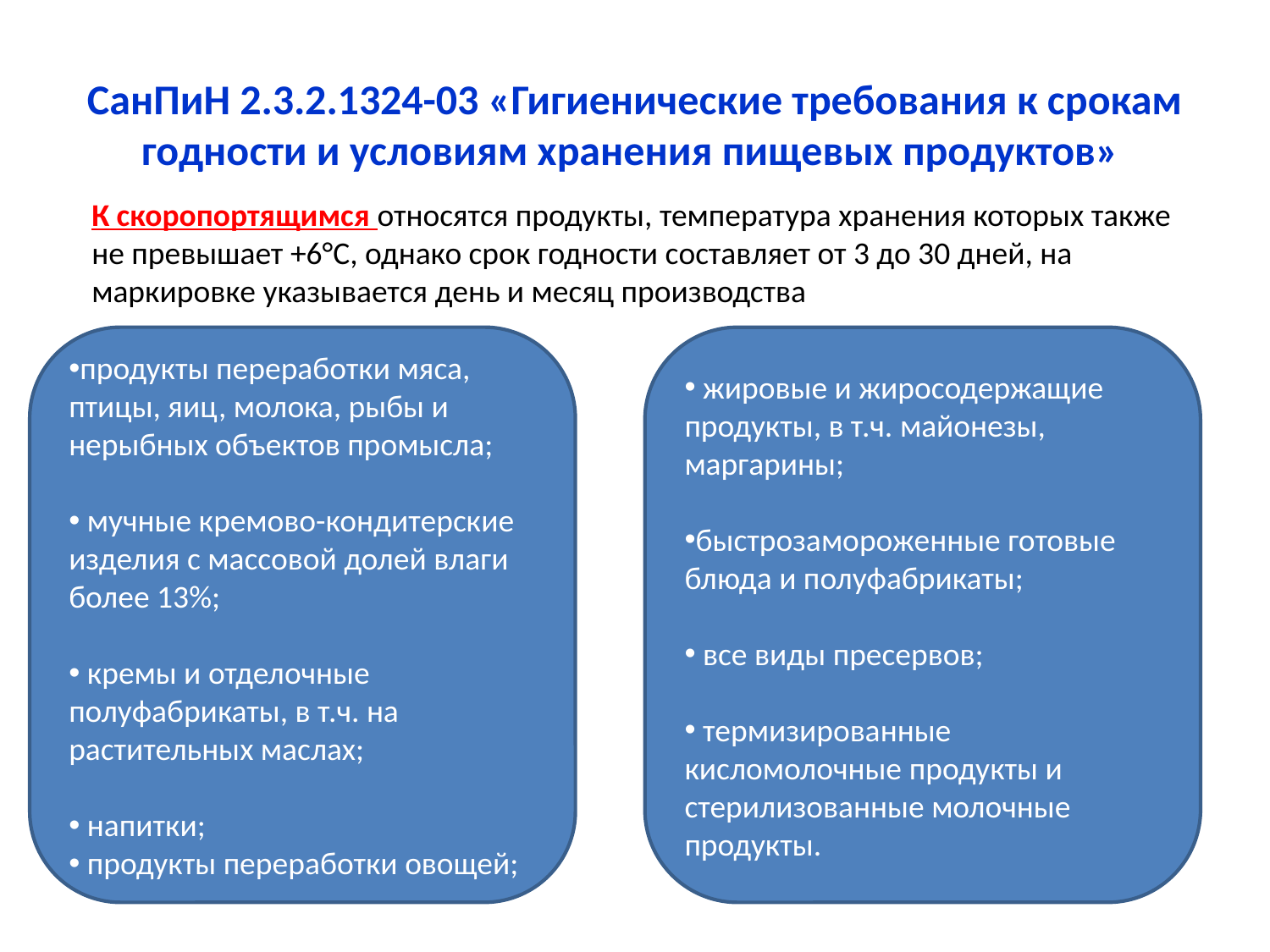

# СанПиН 2.3.2.1324-03 «Гигиенические требования к срокам годности и условиям хранения пищевых продуктов»
К скоропортящимся относятся продукты, температура хранения которых также не превышает +6°С, однако срок годности составляет от 3 до 30 дней, на маркировке указывается день и месяц производства
продукты переработки мяса, птицы, яиц, молока, рыбы и нерыбных объектов промысла;

 мучные кремово-кондитерские изделия с массовой долей влаги более 13%;

 кремы и отделочные полуфабрикаты, в т.ч. на растительных маслах;

 напитки;
 продукты переработки овощей;
 жировые и жиросодержащие продукты, в т.ч. майонезы, маргарины;

быстрозамороженные готовые блюда и полуфабрикаты;

 все виды пресервов;

 термизированные кисломолочные продукты и стерилизованные молочные продукты.